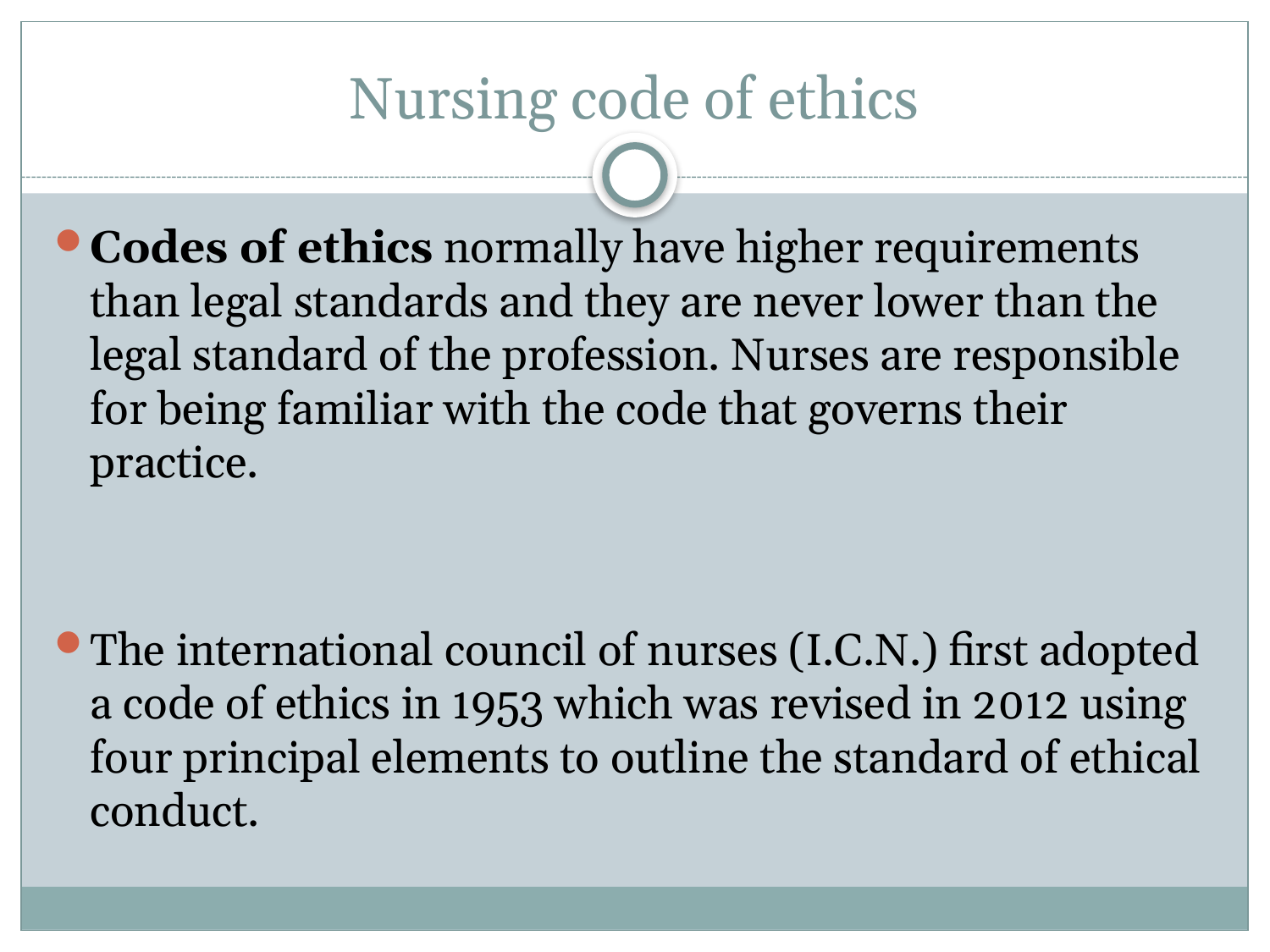

# Nursing code of ethics
Codes of ethics normally have higher requirements than legal standards and they are never lower than the legal standard of the profession. Nurses are responsible for being familiar with the code that governs their practice.

The international council of nurses (I.C.N.) first adopted a code of ethics in 1953 which was revised in 2012 using four principal elements to outline the standard of ethical conduct.